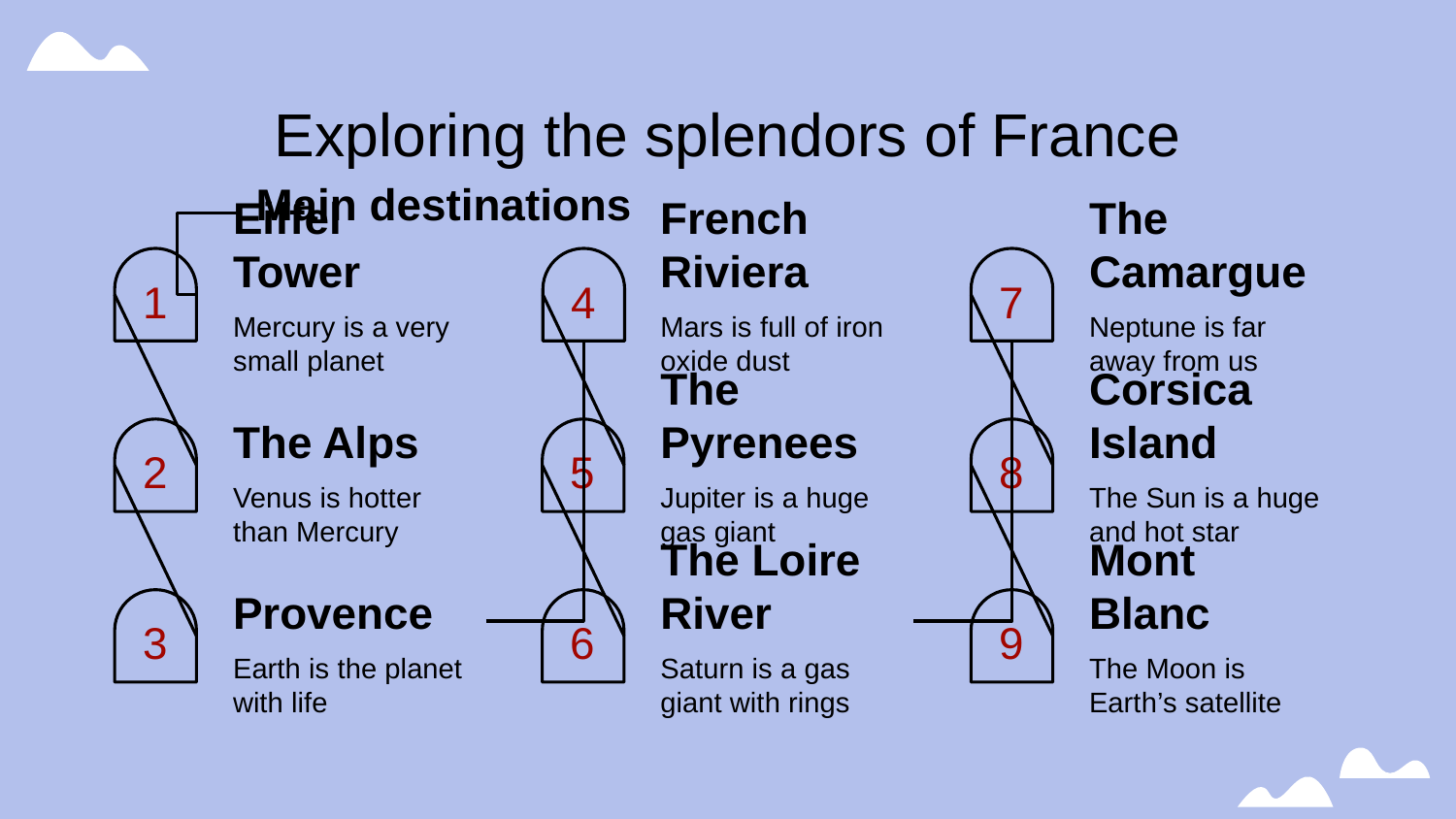

# Exploring the splendors of France
Main destinations
1
Eiffel Tower
4
French Riviera
7
The Camargue
Neptune is far away from us
Mercury is a very small planet
Mars is full of iron oxide dust
2
5
8
Corsica Island
The Alps
The Pyrenees
The Sun is a huge and hot star
Venus is hotter than Mercury
Jupiter is a huge gas giant
3
6
9
Mont Blanc
Provence
The Loire River
The Moon is Earth’s satellite
Earth is the planet with life
Saturn is a gas giant with rings